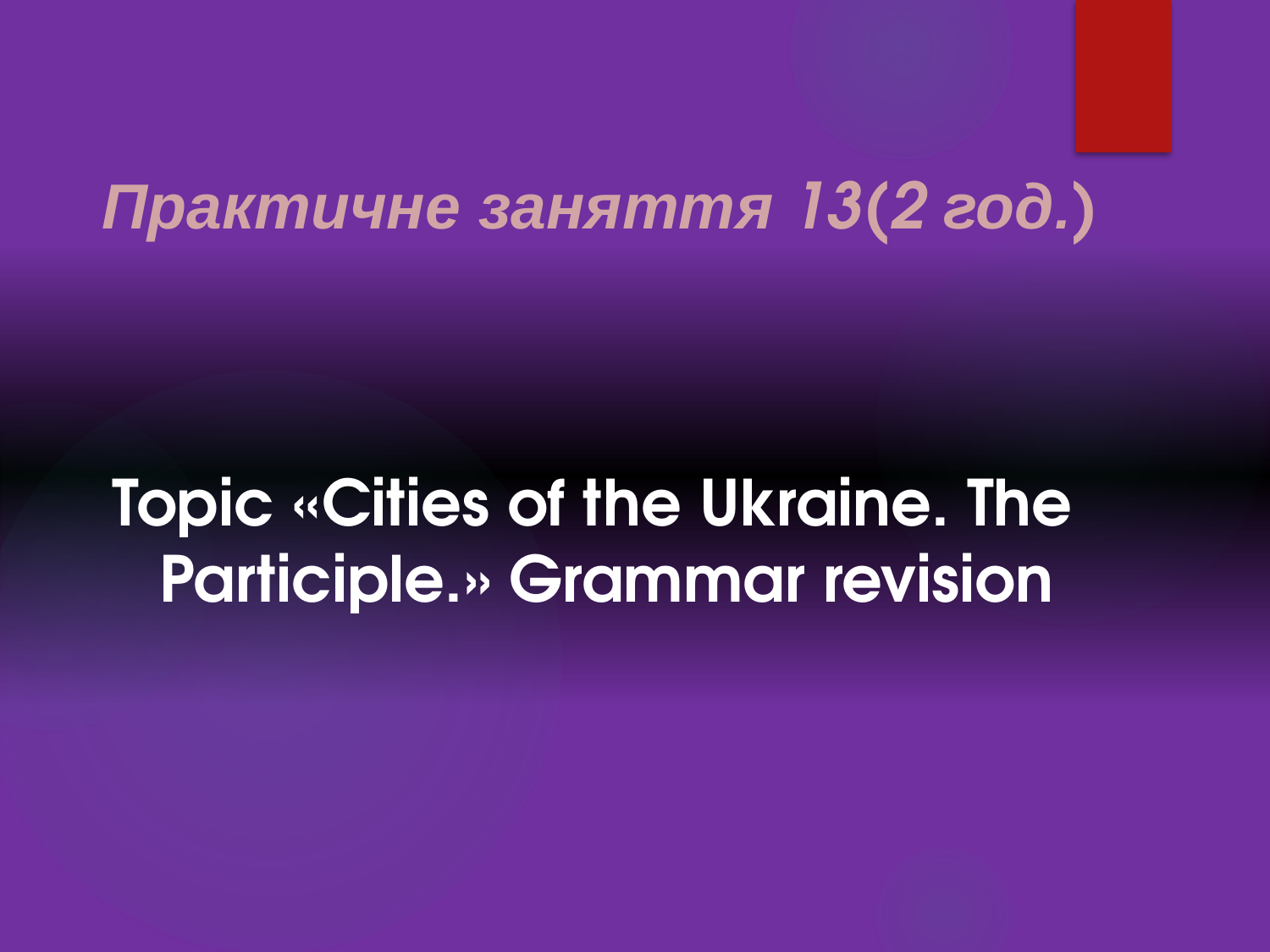

# Практичне заняття 13(2 год.)
Topic «Cities of the Ukraine. The Participle.» Grammar revision